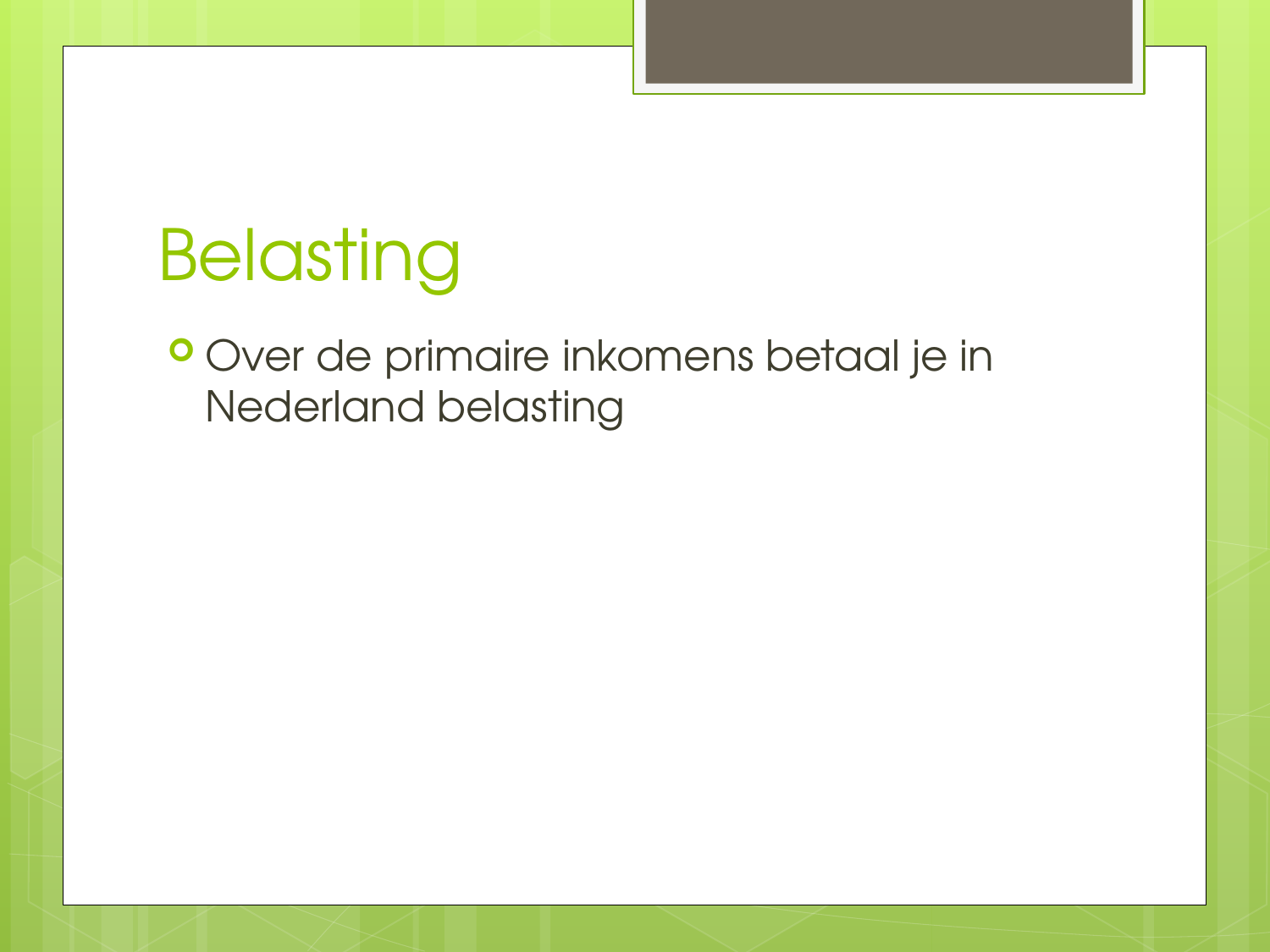

# Belasting
Over de primaire inkomens betaal je in Nederland belasting